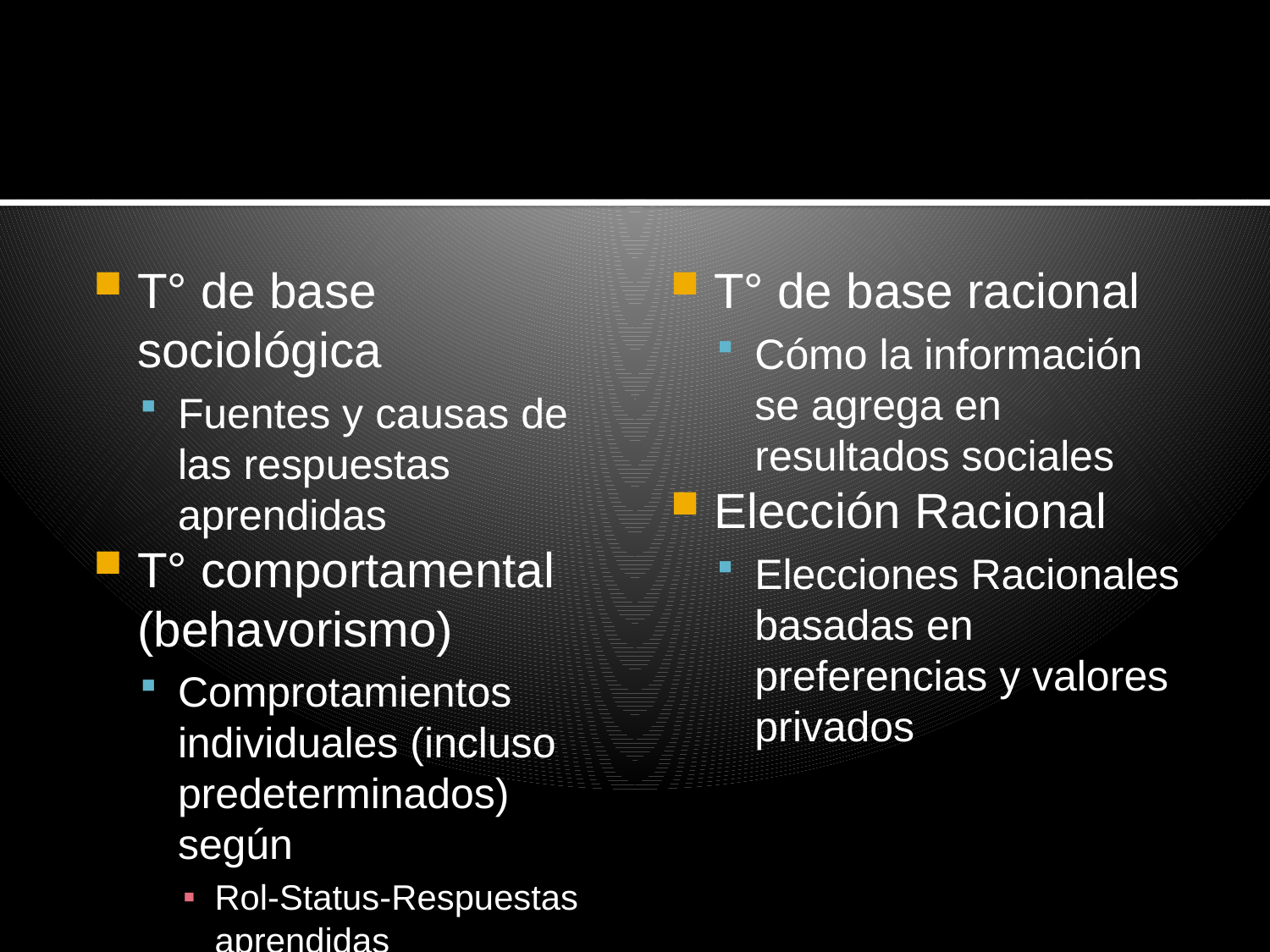

#
T° de base sociológica
Fuentes y causas de las respuestas aprendidas
T° comportamental (behavorismo)
Comprotamientos individuales (incluso predeterminados) según
Rol-Status-Respuestas aprendidas
T° de base racional
Cómo la información se agrega en resultados sociales
Elección Racional
Elecciones Racionales basadas en preferencias y valores privados